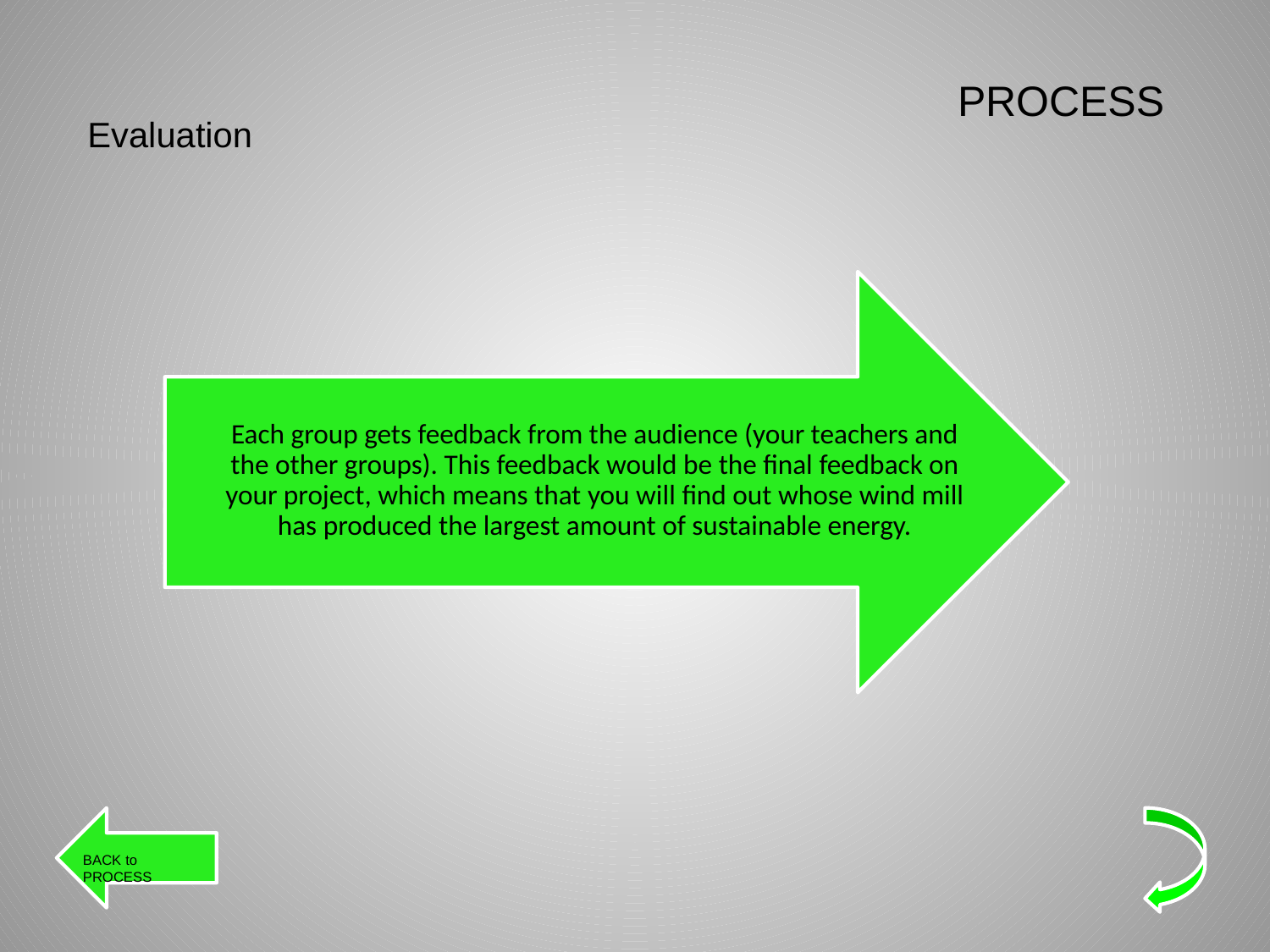

PROCESS
Evaluation
Each group gets feedback from the audience (your teachers and the other groups). This feedback would be the final feedback on your project, which means that you will find out whose wind mill has produced the largest amount of sustainable energy.

BACK to PROCESS